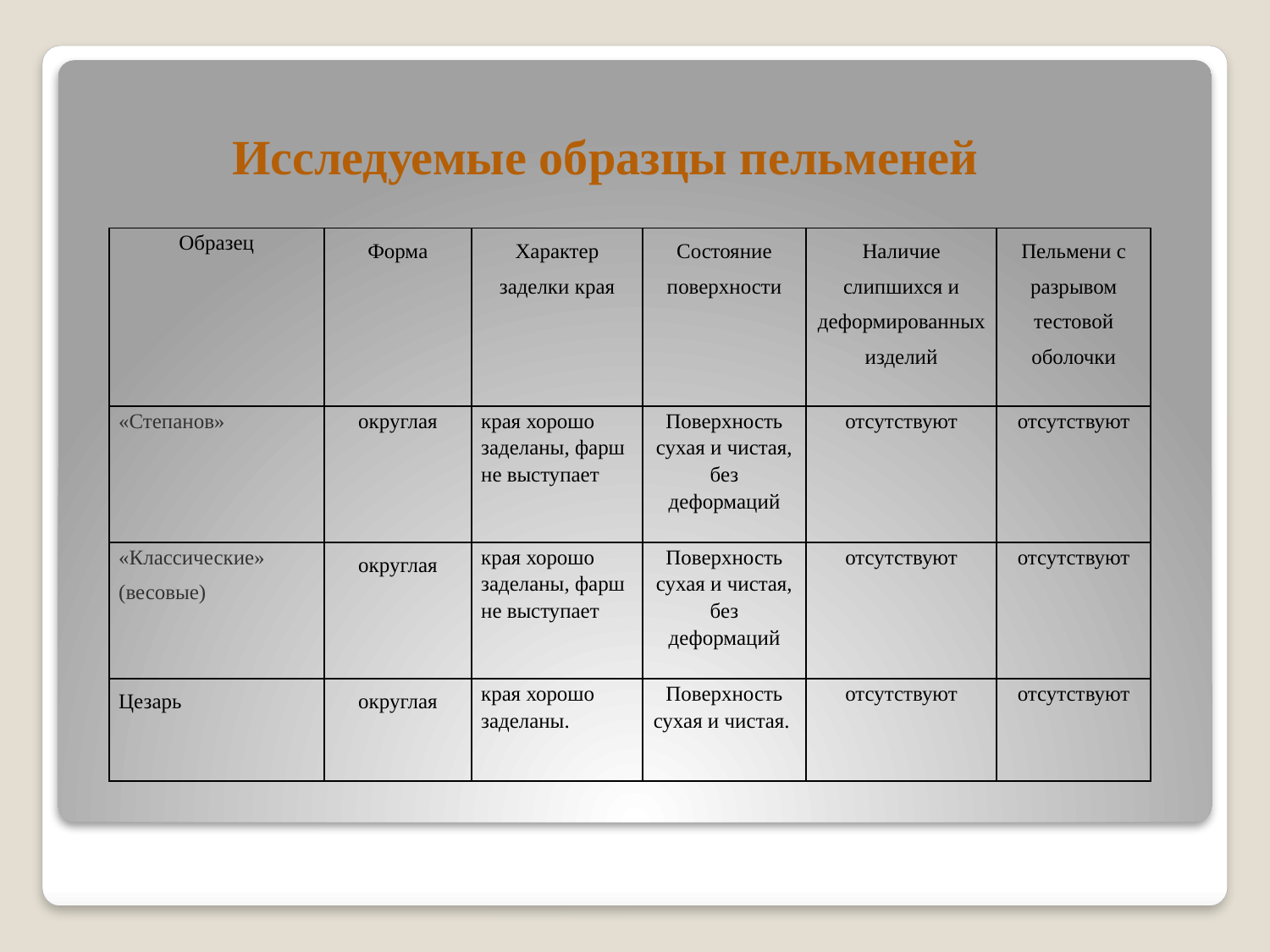

Исследуемые образцы пельменей
| Образец | Форма | Характер заделки края | Состояние поверхности | Наличие слипшихся и деформированных изделий | Пельмени с разрывом тестовой оболочки |
| --- | --- | --- | --- | --- | --- |
| «Степанов» | округлая | края хорошо заделаны, фарш не выступает | Поверхность сухая и чистая, без деформаций | отсутствуют | отсутствуют |
| «Классические» (весовые) | округлая | края хорошо заделаны, фарш не выступает | Поверхность сухая и чистая, без деформаций | отсутствуют | отсутствуют |
| Цезарь | округлая | края хорошо заделаны. | Поверхность сухая и чистая. | отсутствуют | отсутствуют |
#